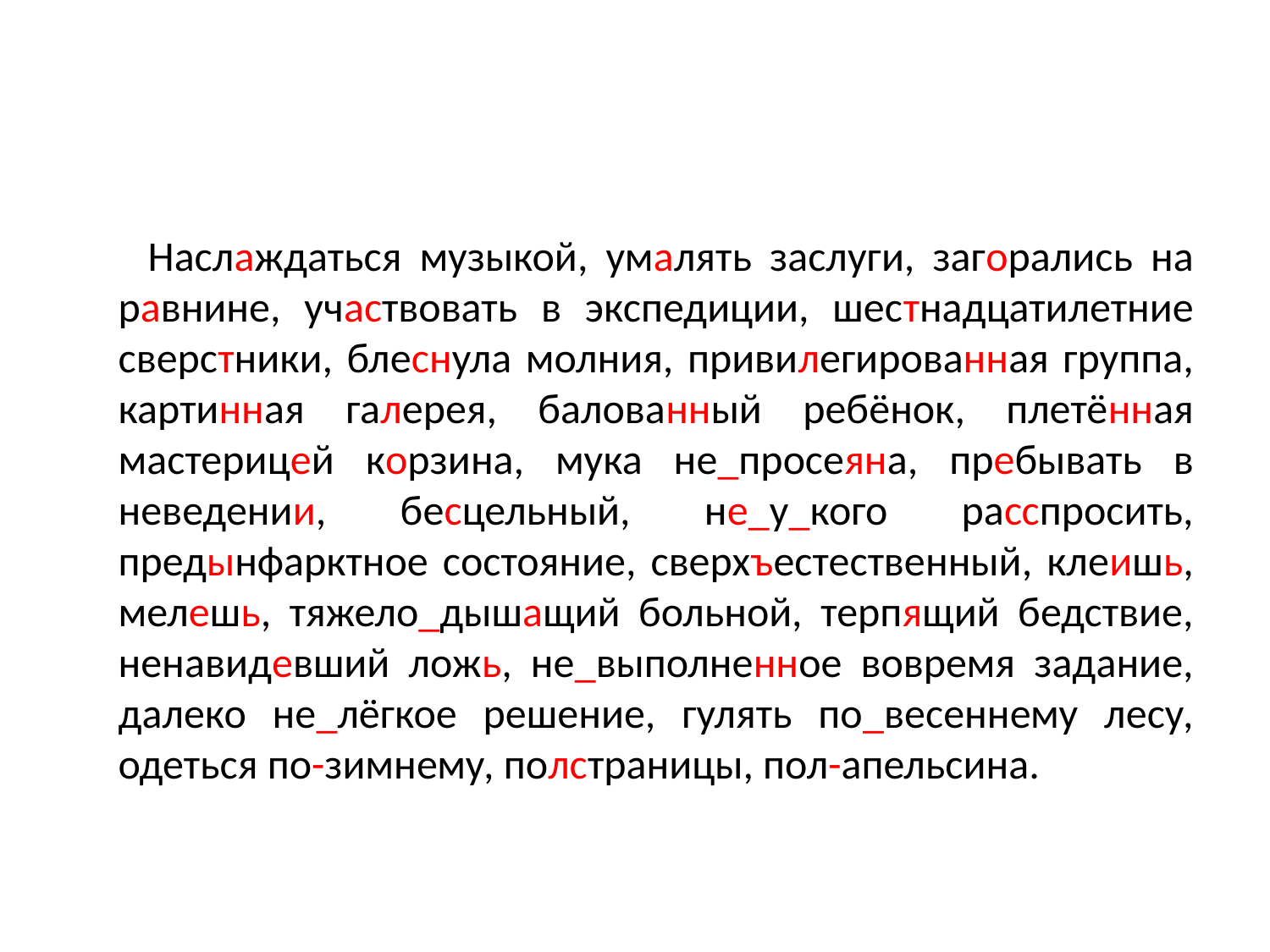

#
    Наслаждаться музыкой, умалять заслуги, загорались на равнине, участвовать в экспедиции, шестнадцатилетние сверстники, блеснула молния, привилегированная группа, картинная галерея, балованный ребёнок, плетённая мастерицей корзина, мука не_просеяна, пребывать в неведении, бесцельный, не_у_кого расспросить, предынфарктное состояние, сверхъестественный, клеишь, мелешь, тяжело_дышащий больной, терпящий бедствие, ненавидевший ложь, не_выполненное вовремя задание, далеко не_лёгкое решение, гулять по_весеннему лесу, одеться по-зимнему, полстраницы, пол-апельсина.